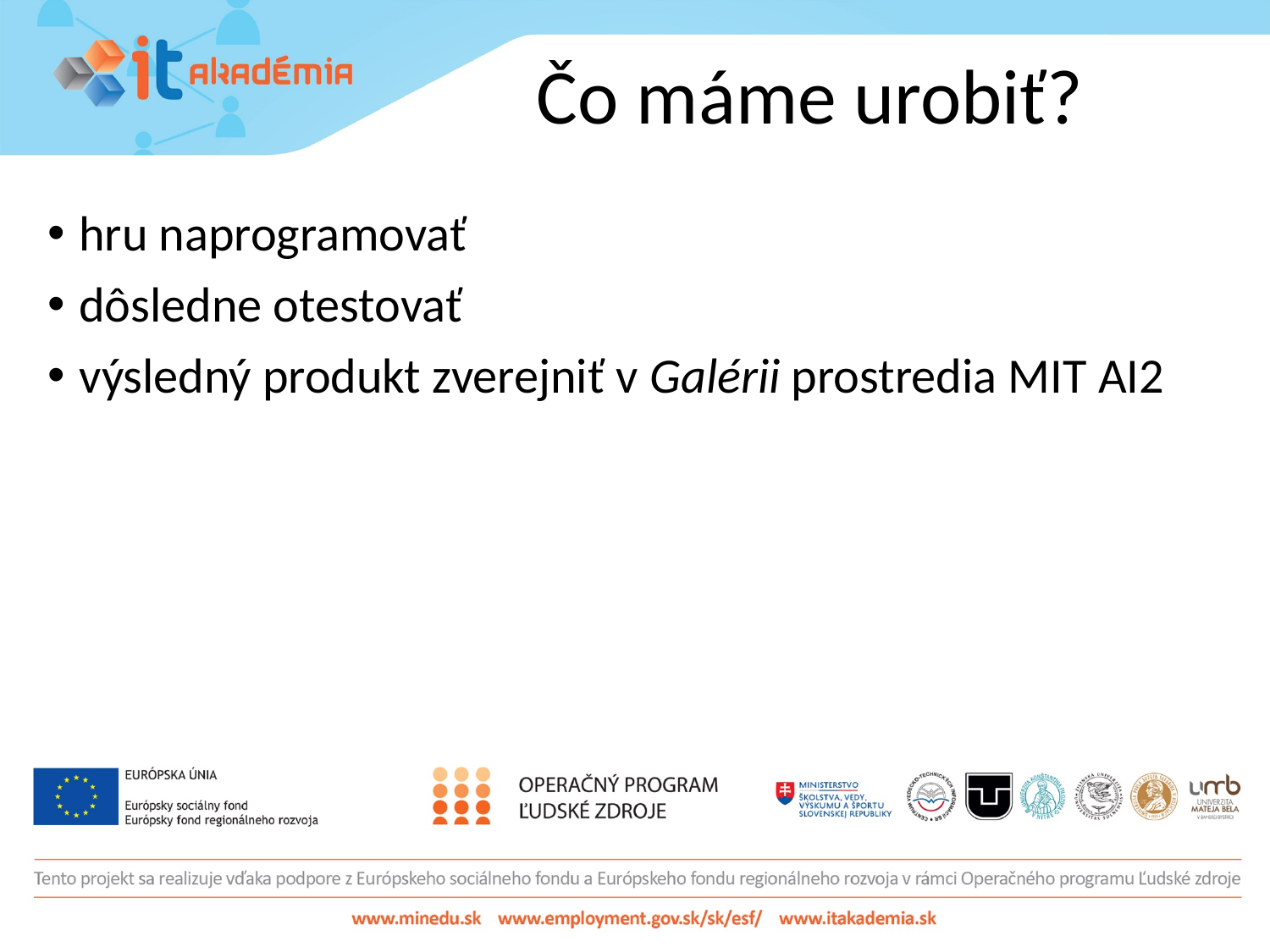

# Čo máme urobiť?
hru naprogramovať
dôsledne otestovať
výsledný produkt zverejniť v Galérii prostredia MIT AI2